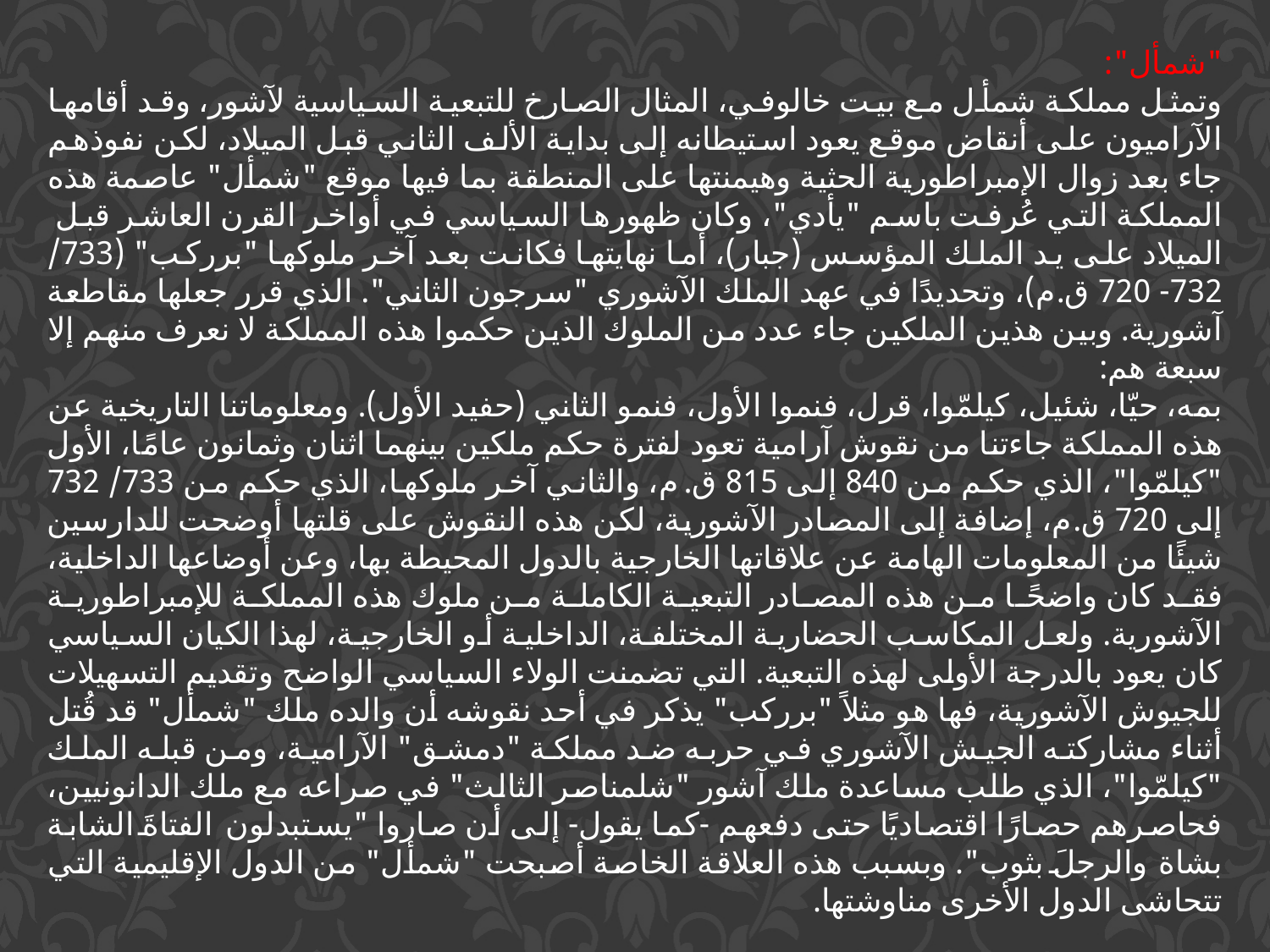

"شمأل":
وتمثل مملكة شمأل مع بيت خالوفي، المثال الصارخ للتبعية السياسية لآشور، وقد أقامها الآراميون على أنقاض موقع يعود استيطانه إلى بداية الألف الثاني قبل الميلاد، لكن نفوذهم جاء بعد زوال الإمبراطورية الحثية وهيمنتها على المنطقة بما فيها موقع "شمأل" عاصمة هذه المملكة التي عُرفت باسم "يأدي"، وكان ظهورها السياسي في أواخر القرن العاشر قبل  الميلاد على يد الملك المؤسس (جبار)، أما نهايتها فكانت بعد آخر ملوكها "برركب" (733/ 732- 720 ق.م)، وتحديدًا في عهد الملك الآشوري "سرجون الثاني". الذي قرر جعلها مقاطعة آشورية. وبين هذين الملكين جاء عدد من الملوك الذين حكموا هذه المملكة لا نعرف منهم إلا سبعة هم:
بمه، حيّا، شئيل، كيلمّوا، قرل، فنموا الأول، فنمو الثاني (حفيد الأول). ومعلوماتنا التاريخية عن هذه المملكة جاءتنا من نقوش آرامية تعود لفترة حكم ملكين بينهما اثنان وثمانون عامًا، الأول "كيلمّوا"، الذي حكم من 840 إلى 815 ق.م، والثاني آخر ملوكها، الذي حكم من 733/ 732 إلى 720 ق.م، إضافة إلى المصادر الآشورية، لكن هذه النقوش على قلتها أوضحت للدارسين شيئًا من المعلومات الهامة عن علاقاتها الخارجية بالدول المحيطة بها، وعن أوضاعها الداخلية، فقد كان واضحًا من هذه المصادر التبعية الكاملة من ملوك هذه المملكة للإمبراطورية الآشورية. ولعل المكاسب الحضارية المختلفة، الداخلية أو الخارجية، لهذا الكيان السياسي كان يعود بالدرجة الأولى لهذه التبعية. التي تضمنت الولاء السياسي الواضح وتقديم التسهيلات للجيوش الآشورية، فها هو مثلاً "برركب" يذكر في أحد نقوشه أن والده ملك "شمأل" قد قُتل أثناء مشاركته الجيش الآشوري في حربه ضد مملكة "دمشق" الآرامية، ومن قبله الملك "كيلمّوا"، الذي طلب مساعدة ملك آشور "شلمناصر الثالث" في صراعه مع ملك الدانونيين، فحاصرهم حصارًا اقتصاديًا حتى دفعهم -كما يقول- إلى أن صاروا "يستبدلون الفتاةَ الشابة بشاة والرجلَ بثوب". وبسبب هذه العلاقة الخاصة أصبحت "شمأل" من الدول الإقليمية التي تتحاشى الدول الأخرى مناوشتها.